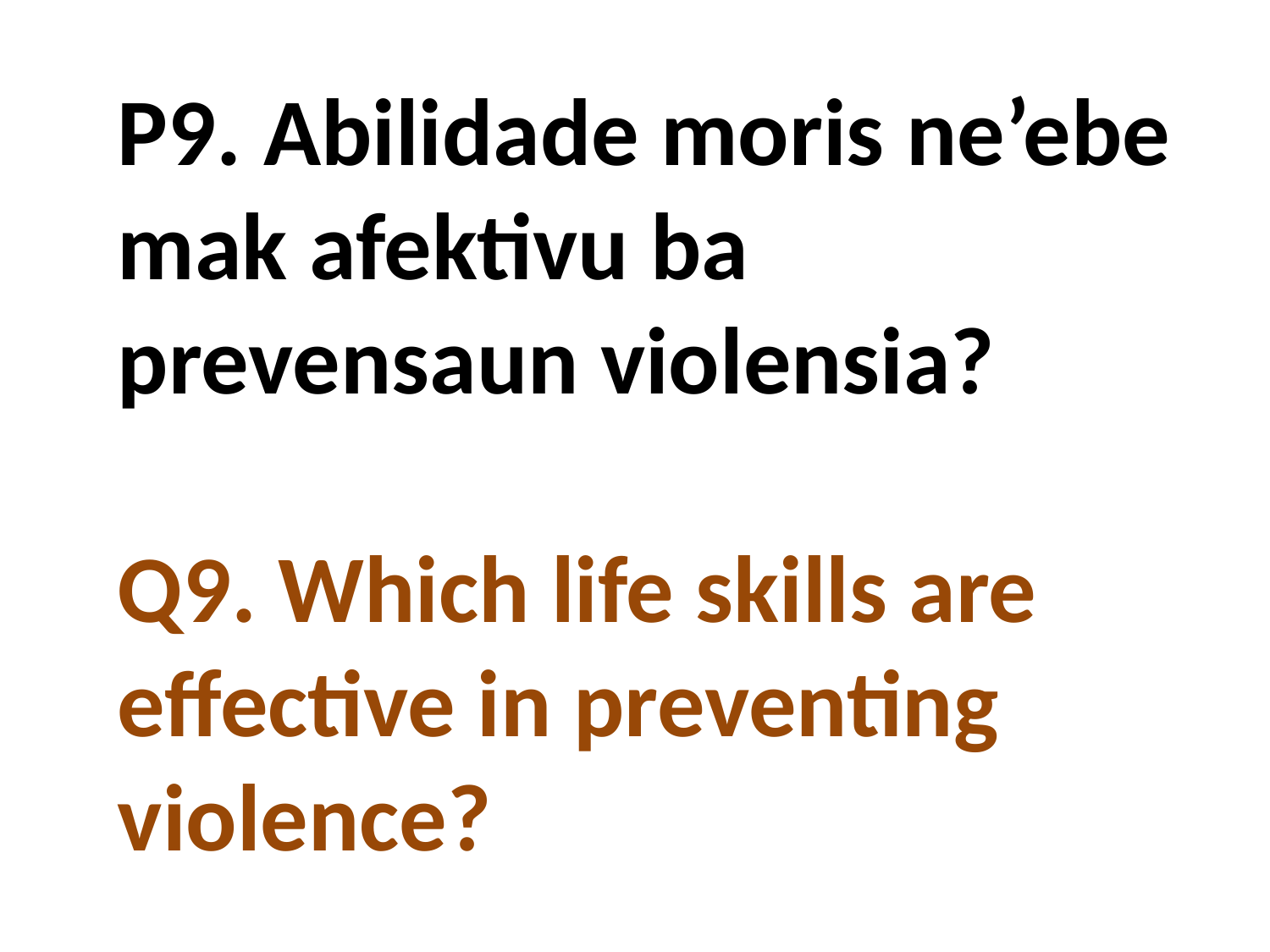

P9. Abilidade moris ne’ebe mak afektivu ba prevensaun violensia?
Q9. Which life skills are effective in preventing violence?